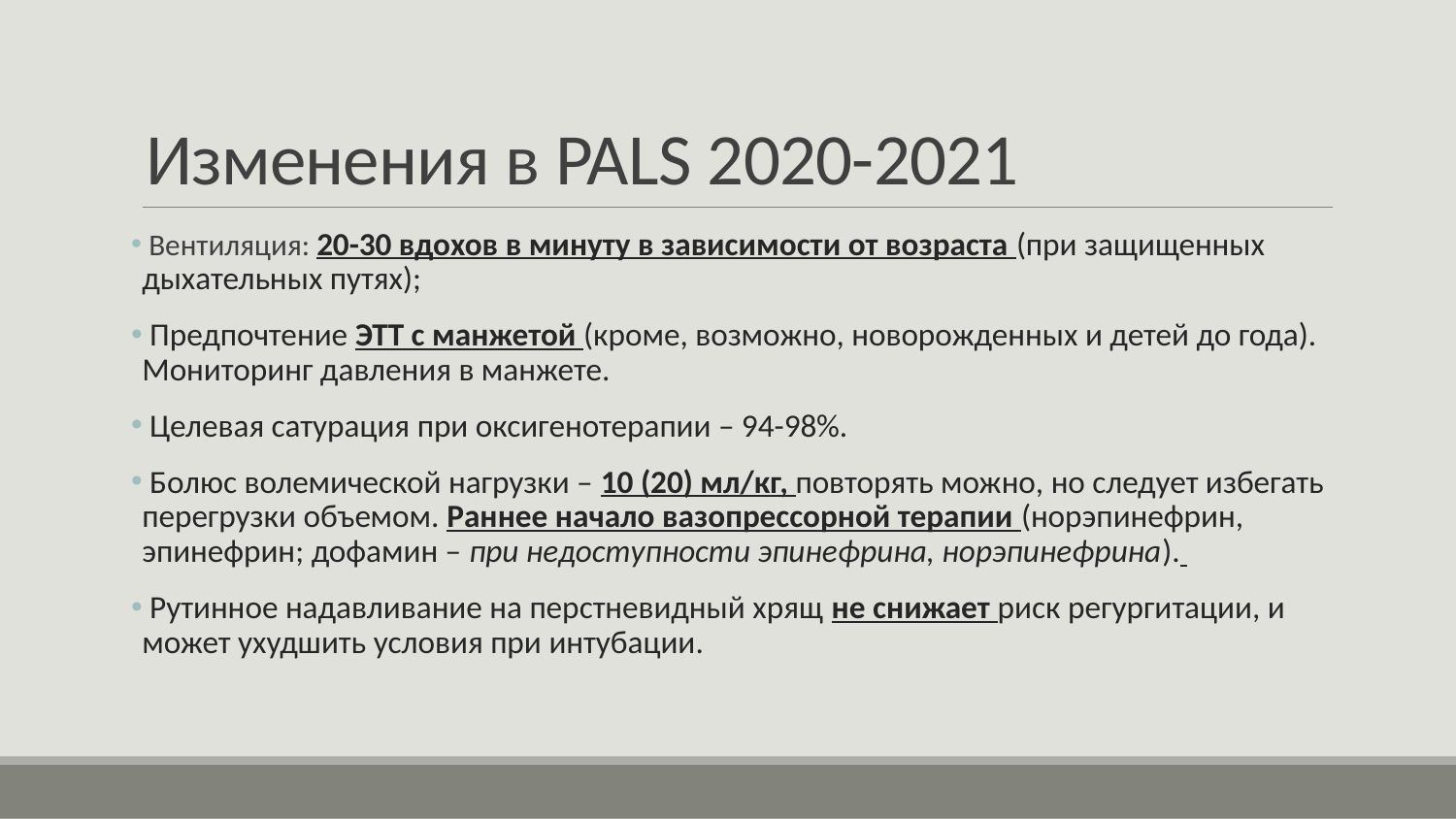

# Изменения в PALS 2020-2021
 Вентиляция: 20-30 вдохов в минуту в зависимости от возраста (при защищенных дыхательных путях);
 Предпочтение ЭТТ с манжетой (кроме, возможно, новорожденных и детей до года). Мониторинг давления в манжете.
 Целевая сатурация при оксигенотерапии – 94-98%.
 Болюс волемической нагрузки – 10 (20) мл/кг, повторять можно, но следует избегать перегрузки объемом. Раннее начало вазопрессорной терапии (норэпинефрин, эпинефрин; дофамин – при недоступности эпинефрина, норэпинефрина).
 Рутинное надавливание на перстневидный хрящ не снижает риск регургитации, и может ухудшить условия при интубации.